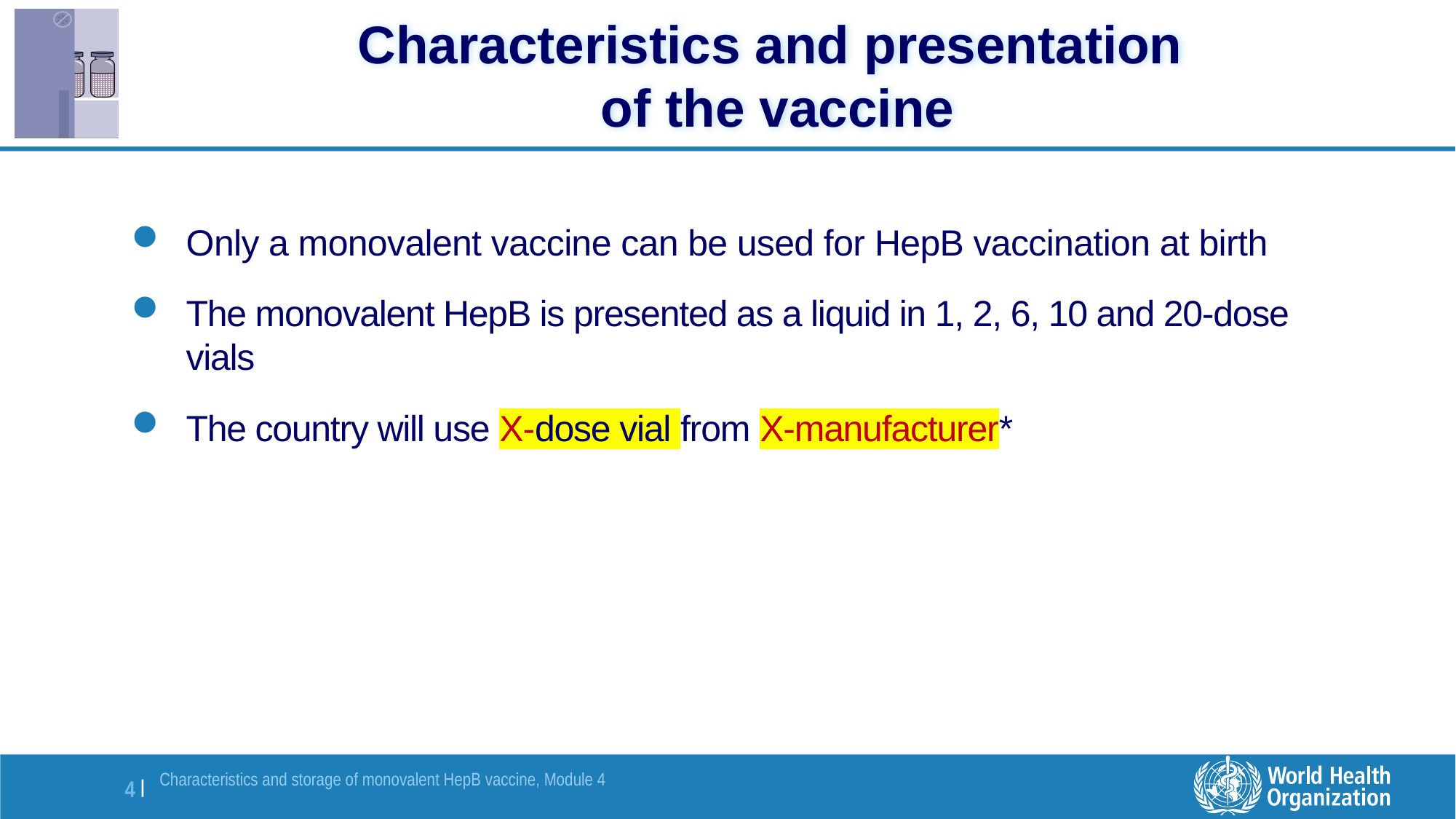

# Characteristics and presentation of the vaccine

Only a monovalent vaccine can be used for HepB vaccination at birth
The monovalent HepB is presented as a liquid in 1, 2, 6, 10 and 20-dose vials
The country will use X-dose vial from X-manufacturer*